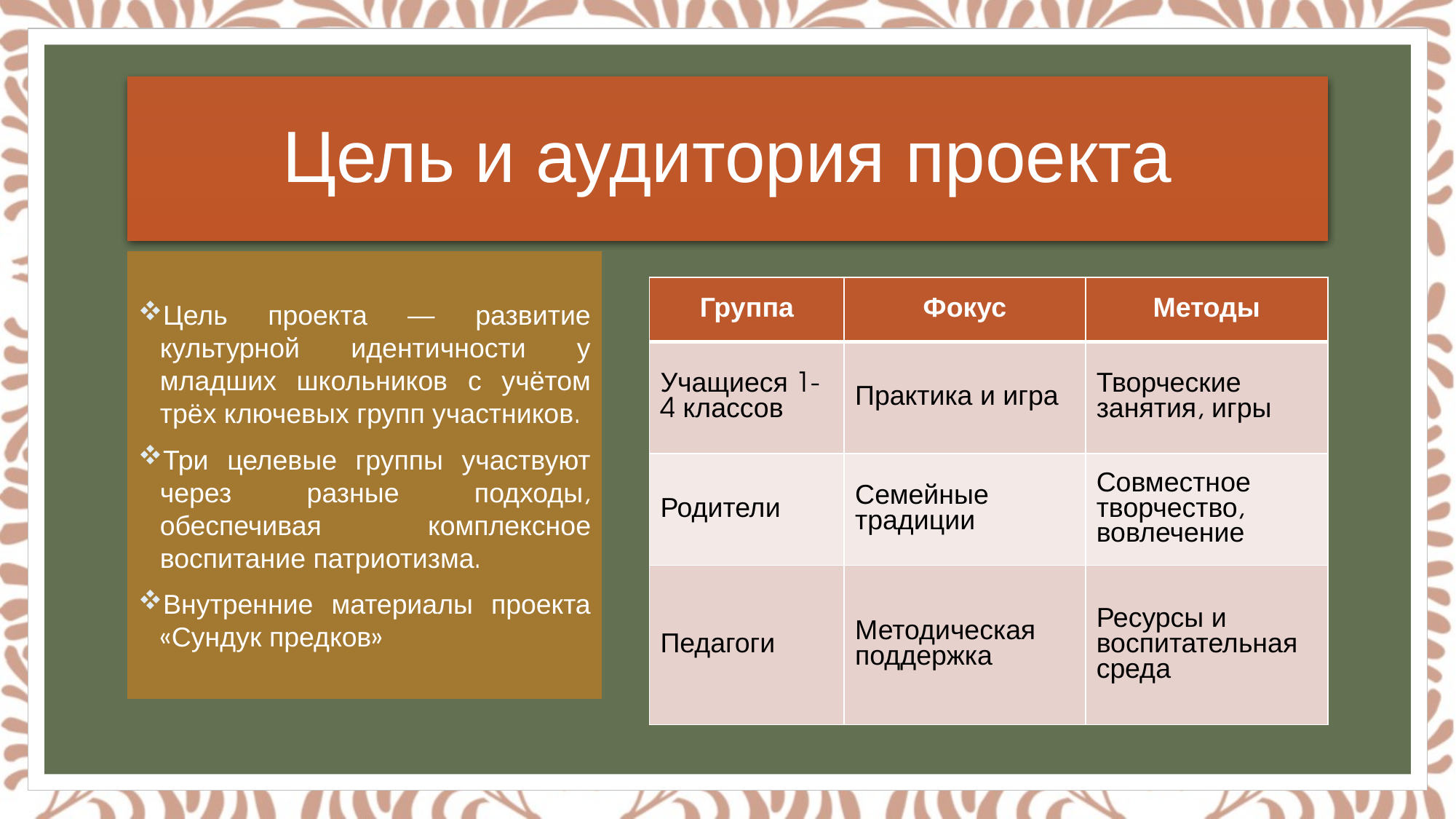

# Цель и аудитория проекта
Цель проекта — развитие культурной идентичности у младших школьников с учётом трёх ключевых групп участников.
Три целевые группы участвуют через разные подходы, обеспечивая комплексное воспитание патриотизма.
Внутренние материалы проекта «Сундук предков»
| Группа | Фокус | Методы |
| --- | --- | --- |
| Учащиеся 1-4 классов | Практика и игра | Творческие занятия, игры |
| Родители | Семейные традиции | Совместное творчество, вовлечение |
| Педагоги | Методическая поддержка | Ресурсы и воспитательная среда |